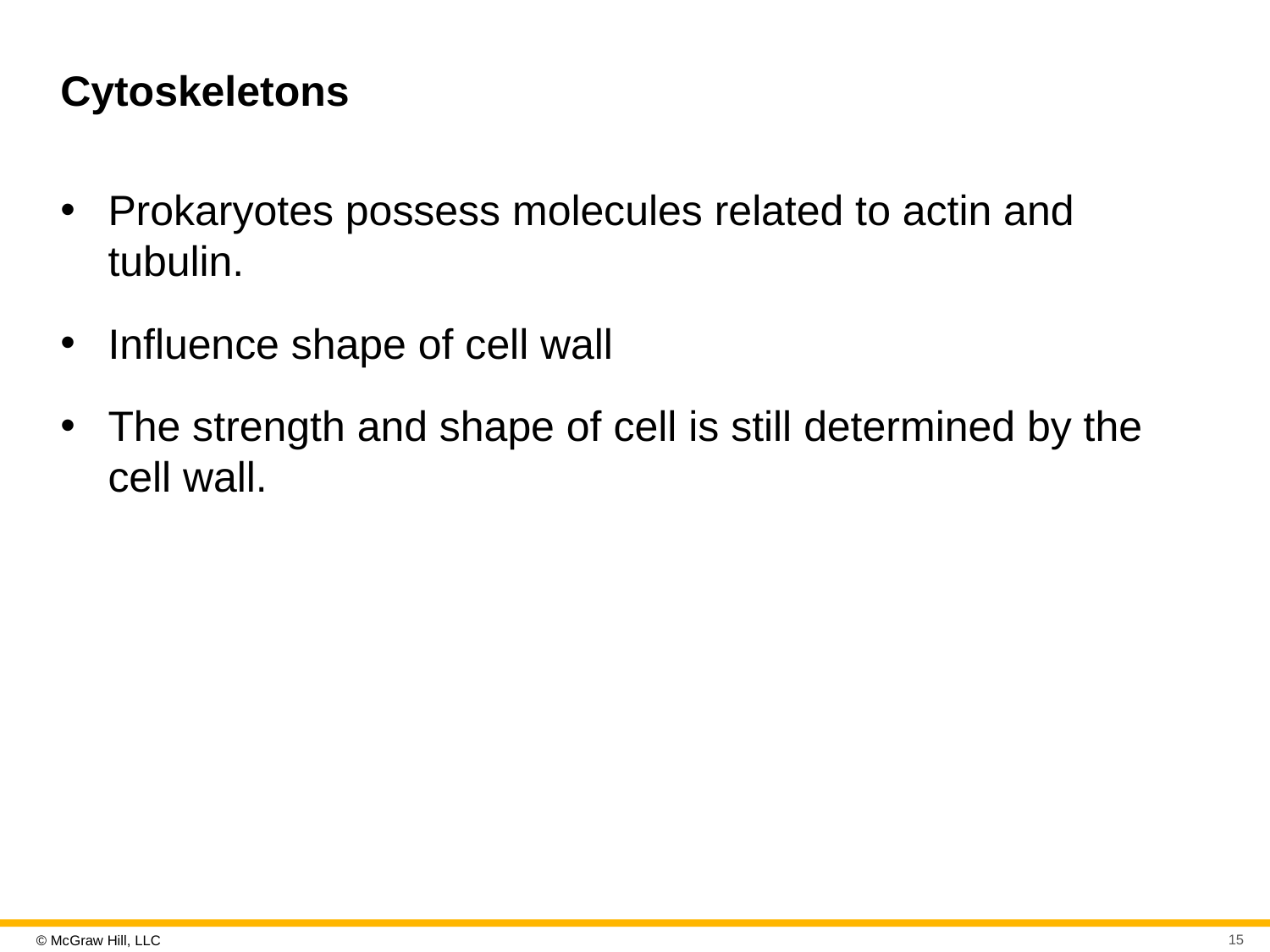

# Cytoskeletons
Prokaryotes possess molecules related to actin and tubulin.
Influence shape of cell wall
The strength and shape of cell is still determined by the cell wall.
15